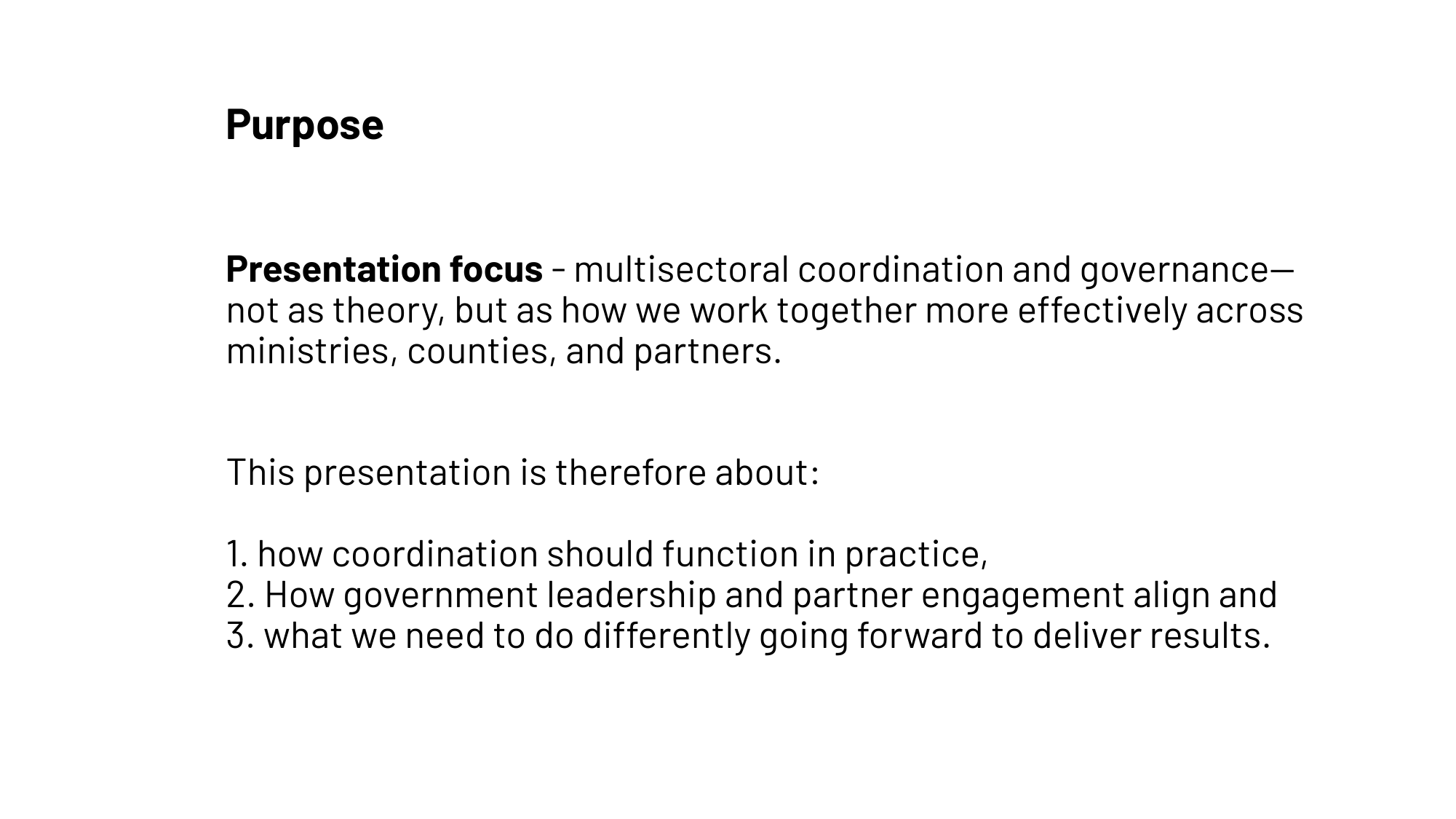

# Purpose Presentation focus - multisectoral coordination and governance—not as theory, but as how we work together more effectively across ministries, counties, and partners. This presentation is therefore about: 1. how coordination should function in practice, 2. How government leadership and partner engagement align and 3. what we need to do differently going forward to deliver results.